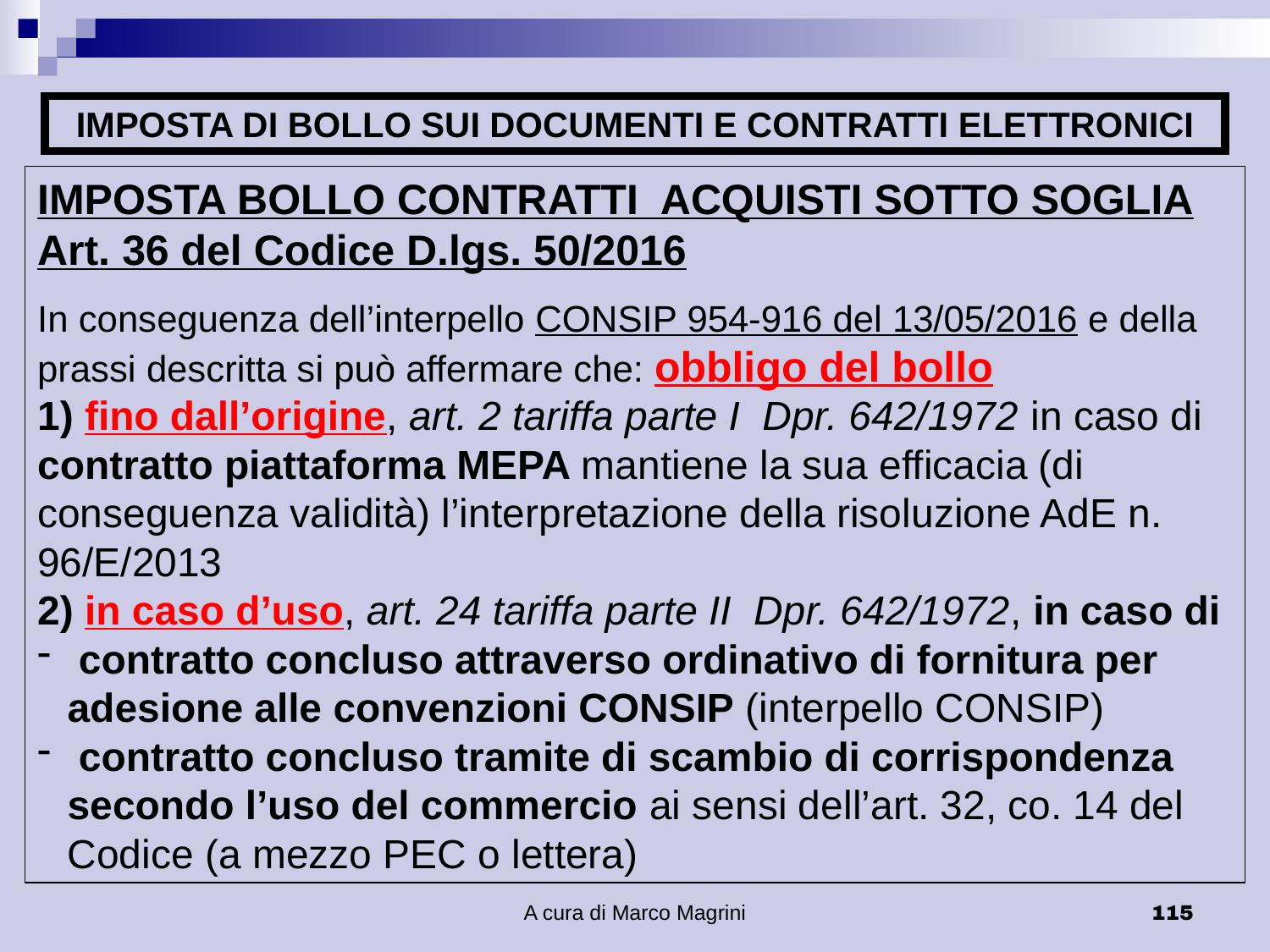

IMPOSTA DI BOLLO SUI DOCUMENTI E CONTRATTI ELETTRONICI
IMPOSTA BOLLO CONTRATTI  ACQUISTI SOTTO SOGLIA
Art. 36 del Codice D.lgs. 50/2016

In conseguenza dell’interpello CONSIP 954-916 del 13/05/2016 e della prassi descritta si può affermare che: obbligo del bollo
1) fino dall’origine, art. 2 tariffa parte I  Dpr. 642/1972 in caso di contratto piattaforma MEPA mantiene la sua efficacia (di conseguenza validità) l’interpretazione della risoluzione AdE n. 96/E/2013
2) in caso d’uso, art. 24 tariffa parte II  Dpr. 642/1972, in caso di
 contratto concluso attraverso ordinativo di fornitura per adesione alle convenzioni CONSIP (interpello CONSIP)
 contratto concluso tramite di scambio di corrispondenza secondo l’uso del commercio ai sensi dell’art. 32, co. 14 del Codice (a mezzo PEC o lettera)

A cura di Marco Magrini
115